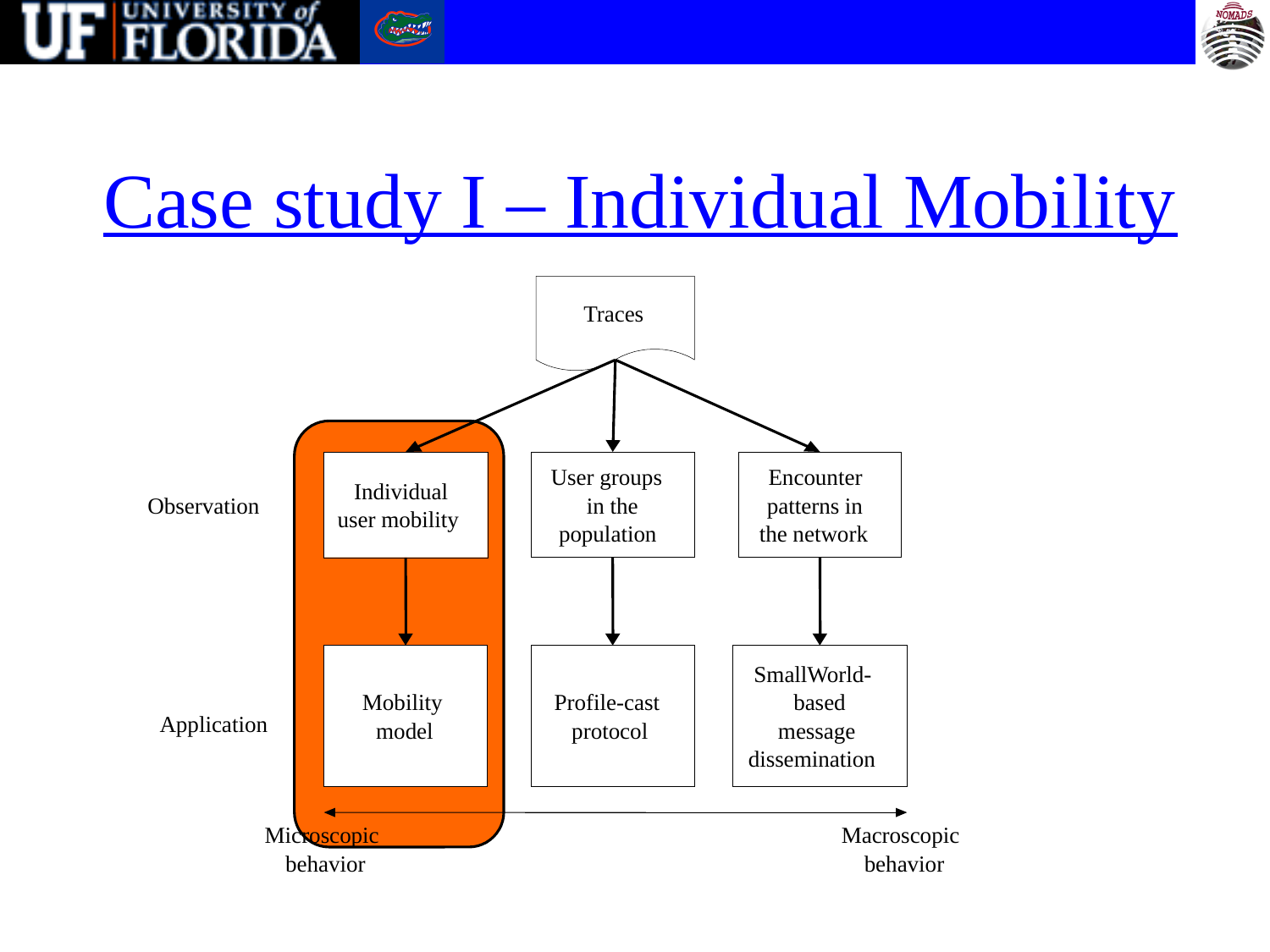

# Case study I – Individual Mobility

Traces

User groups
Encounter
Individual
Observation
in the
patterns in
user mobility
population
the network

SmallWorld-
Mobility
Profile-cast
based
Application
model
protocol
message
dissemination

Microscopic
Macroscopic
behavior
behavior